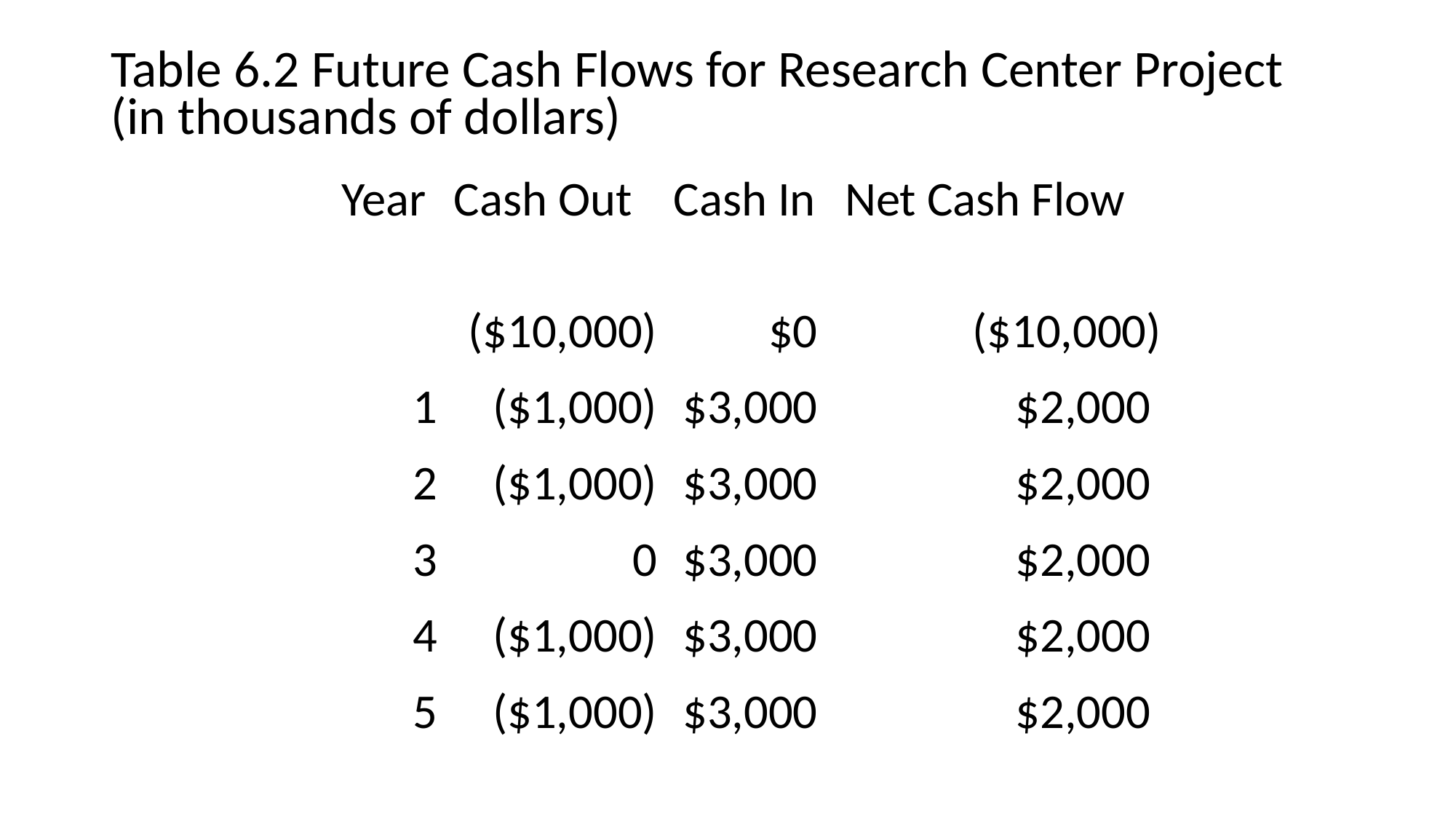

# Table 6.2 Future Cash Flows for Research Center Project (in thousands of dollars)
| Year | Cash Out | Cash In | Net Cash Flow |  |
| --- | --- | --- | --- | --- |
|  | ($10,000) | $0 | ($10,000) |  |
| 1 | ($1,000) | $3,000 | $2,000 |  |
| 2 | ($1,000) | $3,000 | $2,000 |  |
| 3 | 0 | $3,000 | $2,000 |  |
| 4 | ($1,000) | $3,000 | $2,000 |  |
| 5 | ($1,000) | $3,000 | $2,000 |  |